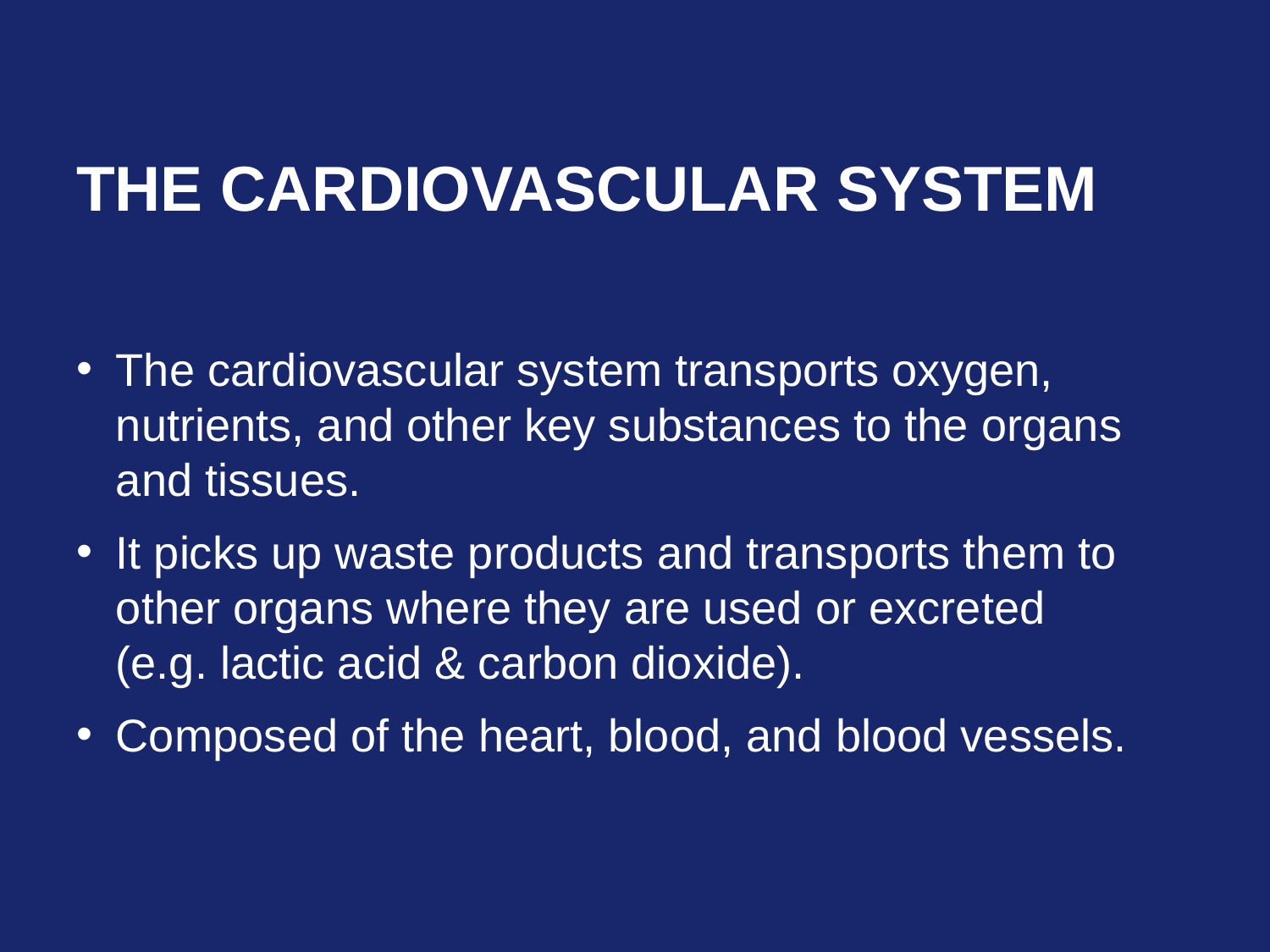

# The Cardiovascular System
The cardiovascular system transports oxygen, nutrients, and other key substances to the organs and tissues.
It picks up waste products and transports them to other organs where they are used or excreted (e.g. lactic acid & carbon dioxide).
Composed of the heart, blood, and blood vessels.